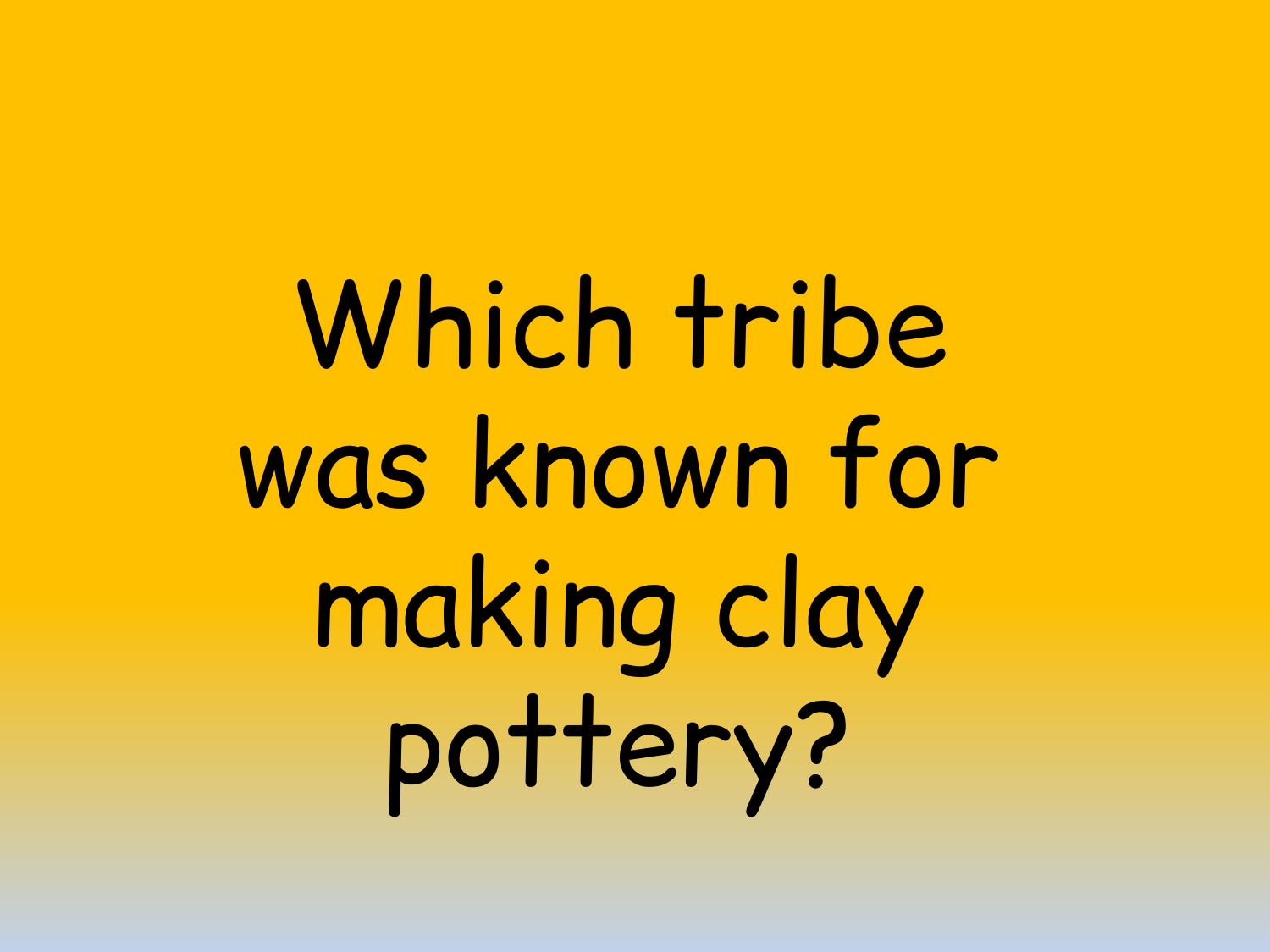

Which tribe was known for making clay pottery?